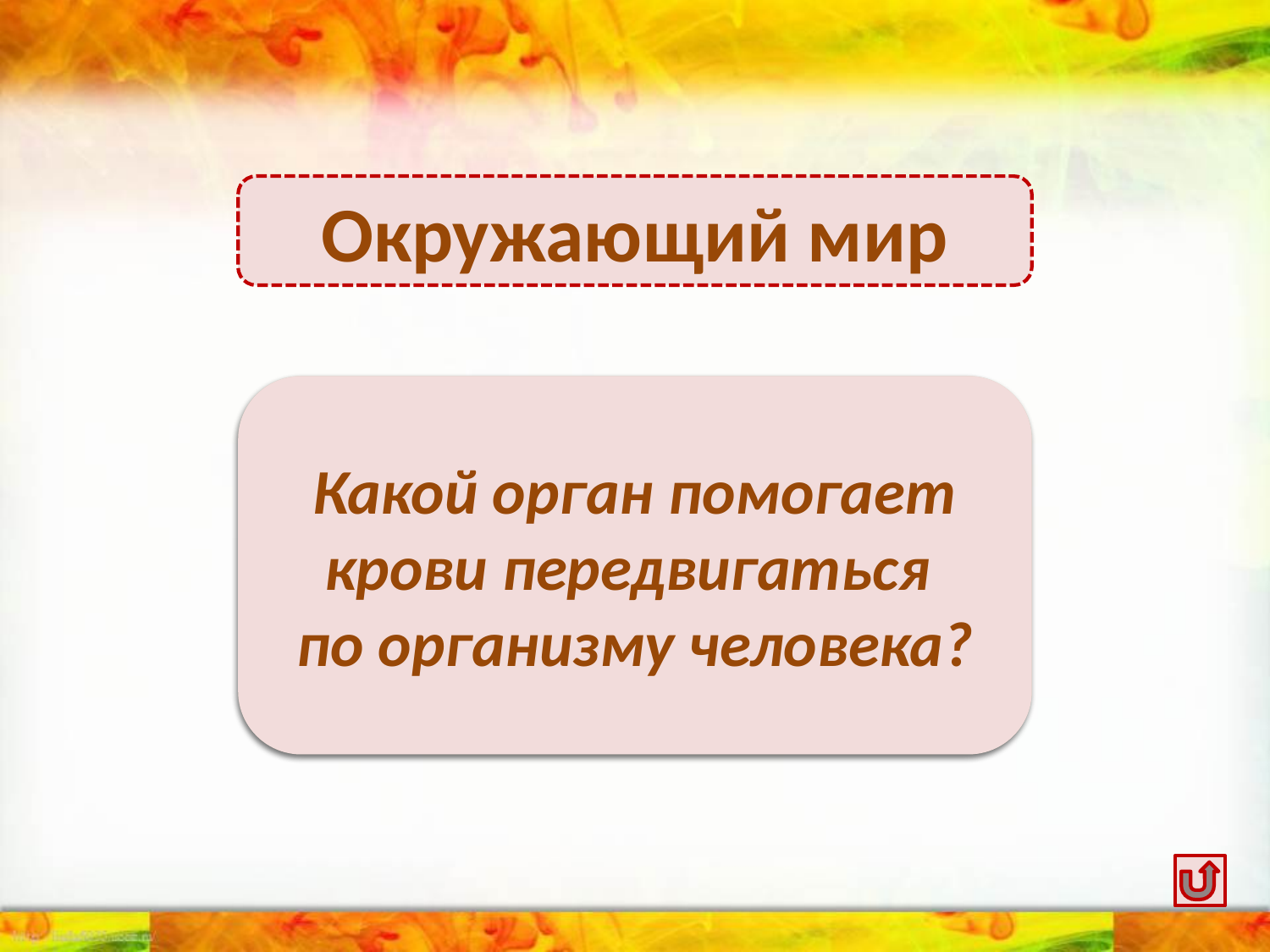

Окружающий мир
Сердце
Какой орган помогает крови передвигаться
по организму человека?